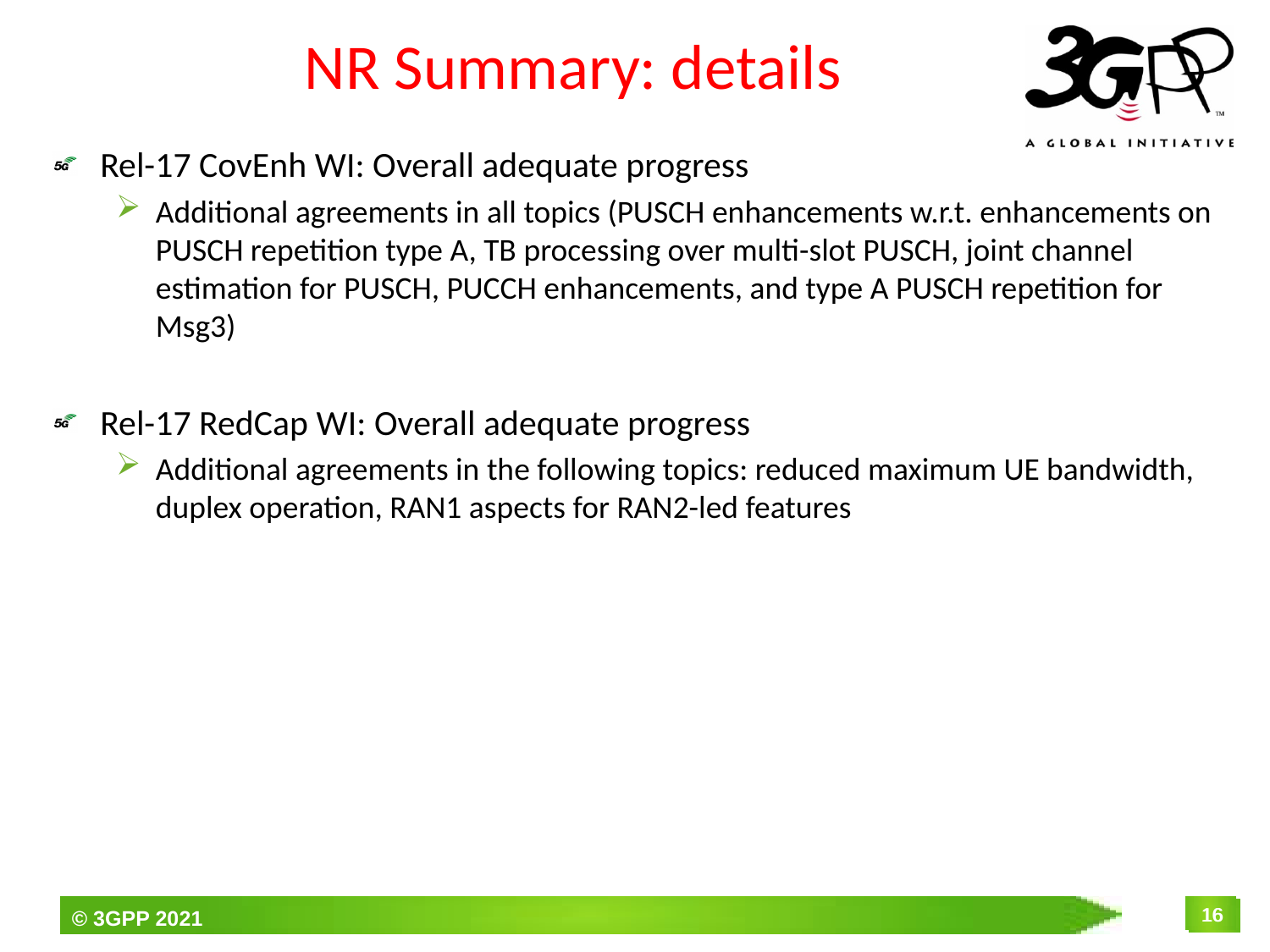

# NR Summary: details
Rel-17 CovEnh WI: Overall adequate progress
Additional agreements in all topics (PUSCH enhancements w.r.t. enhancements on PUSCH repetition type A, TB processing over multi-slot PUSCH, joint channel estimation for PUSCH, PUCCH enhancements, and type A PUSCH repetition for Msg3)

Rel-17 RedCap WI: Overall adequate progress
Additional agreements in the following topics: reduced maximum UE bandwidth, duplex operation, RAN1 aspects for RAN2-led features

16